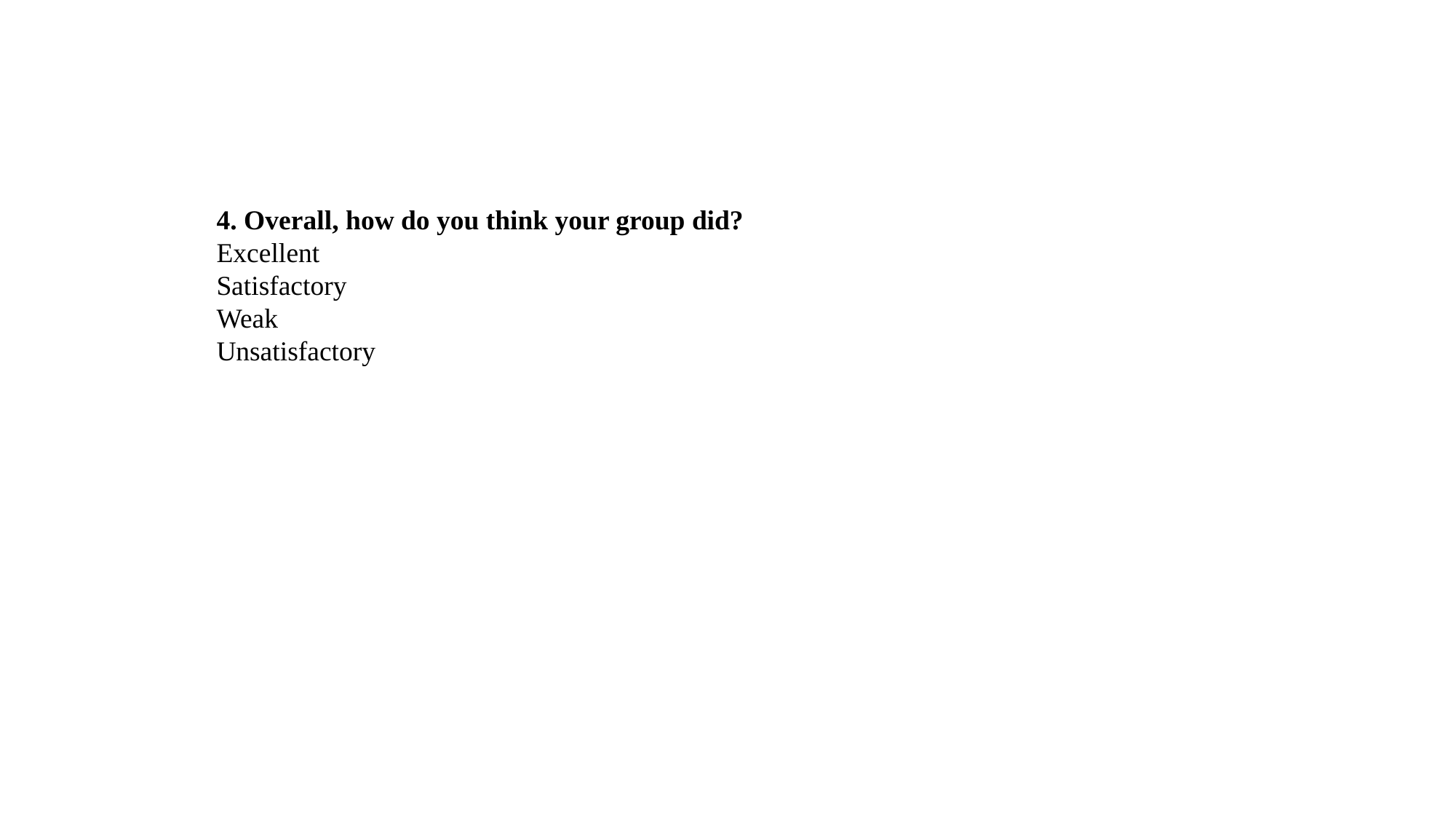

4. Overall, how do you think your group did?
Excellent
Satisfactory
Weak
Unsatisfactory